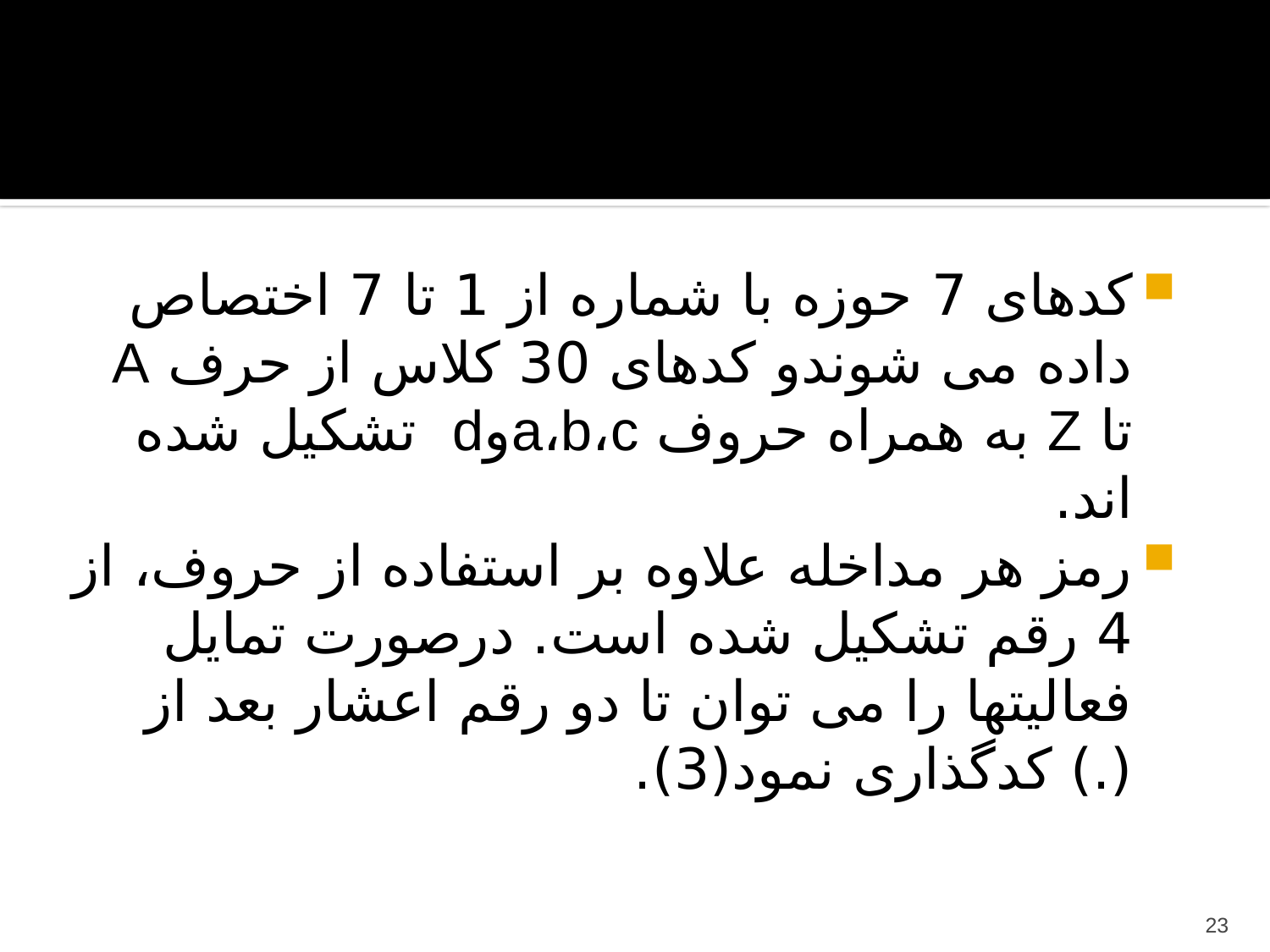

#
کدهای 7 حوزه با شماره از 1 تا 7 اختصاص داده می شوندو کدهای 30 کلاس از حرف A تا Z به همراه حروف a،b،cوd  تشکیل شده اند.
رمز هر مداخله علاوه بر استفاده از حروف، از 4 رقم تشکیل شده است. درصورت تمایل فعالیتها را می توان تا دو رقم اعشار بعد از (.) کدگذاری نمود(3).
23